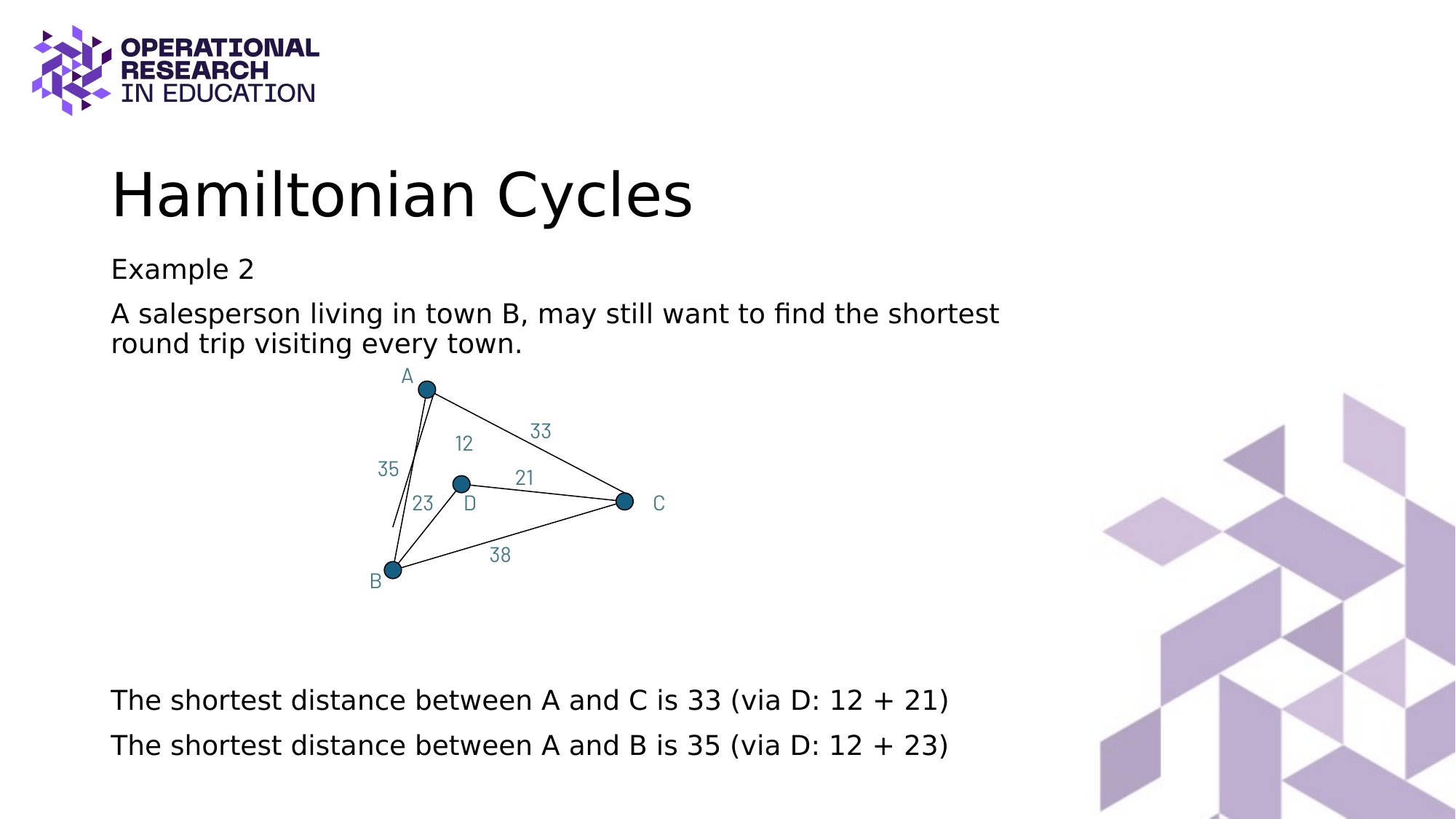

# Hamiltonian Cycles
Example 2
A salesperson living in town B, may still want to find the shortest round trip visiting every town.

The shortest distance between A and C is 33 (via D: 12 + 21)
The shortest distance between A and B is 35 (via D: 12 + 23)

A

33
12
35
21

23
D

C

38

B